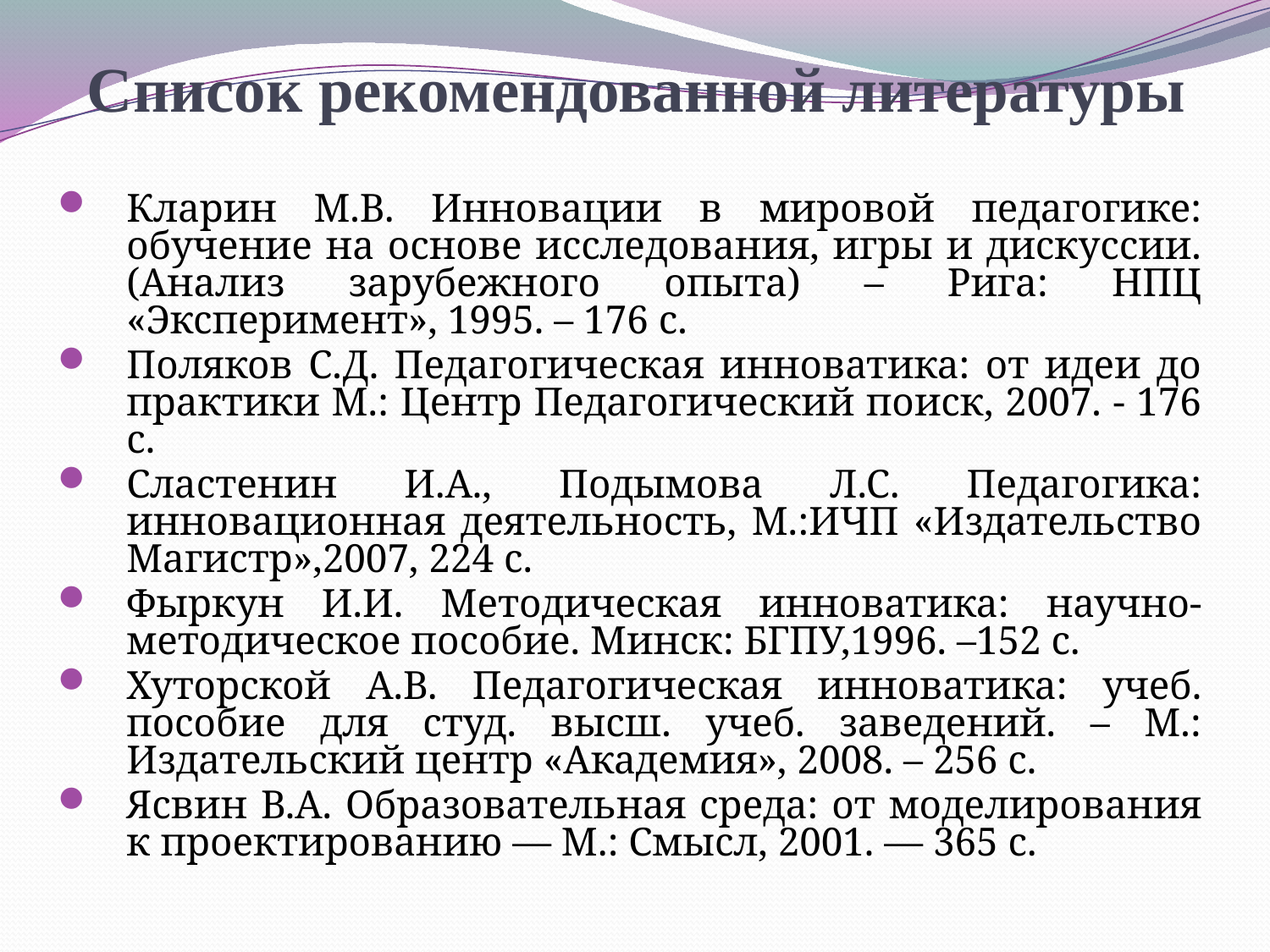

# Список рекомендованной литературы
Кларин М.В. Инновации в мировой педагогике: обучение на основе исследования, игры и дискуссии. (Анализ зарубежного опыта) – Рига: НПЦ «Эксперимент», 1995. – 176 с.
Поляков С.Д. Педагогическая инноватика: от идеи до практики М.: Центр Педагогический поиск, 2007. - 176 с.
Сластенин И.А., Подымова Л.С. Педагогика: инновационная деятельность, М.:ИЧП «Издательство Магистр»,2007, 224 с.
Фыркун И.И. Методическая инноватика: научно-методическое пособие. Минск: БГПУ,1996. –152 с.
Хуторской А.В. Педагогическая инноватика: учеб. пособие для студ. высш. учеб. заведений. – М.: Издательский центр «Академия», 2008. – 256 с.
Ясвин В.А. Образовательная среда: от моделирования к проектированию — М.: Смысл, 2001. — 365 с.